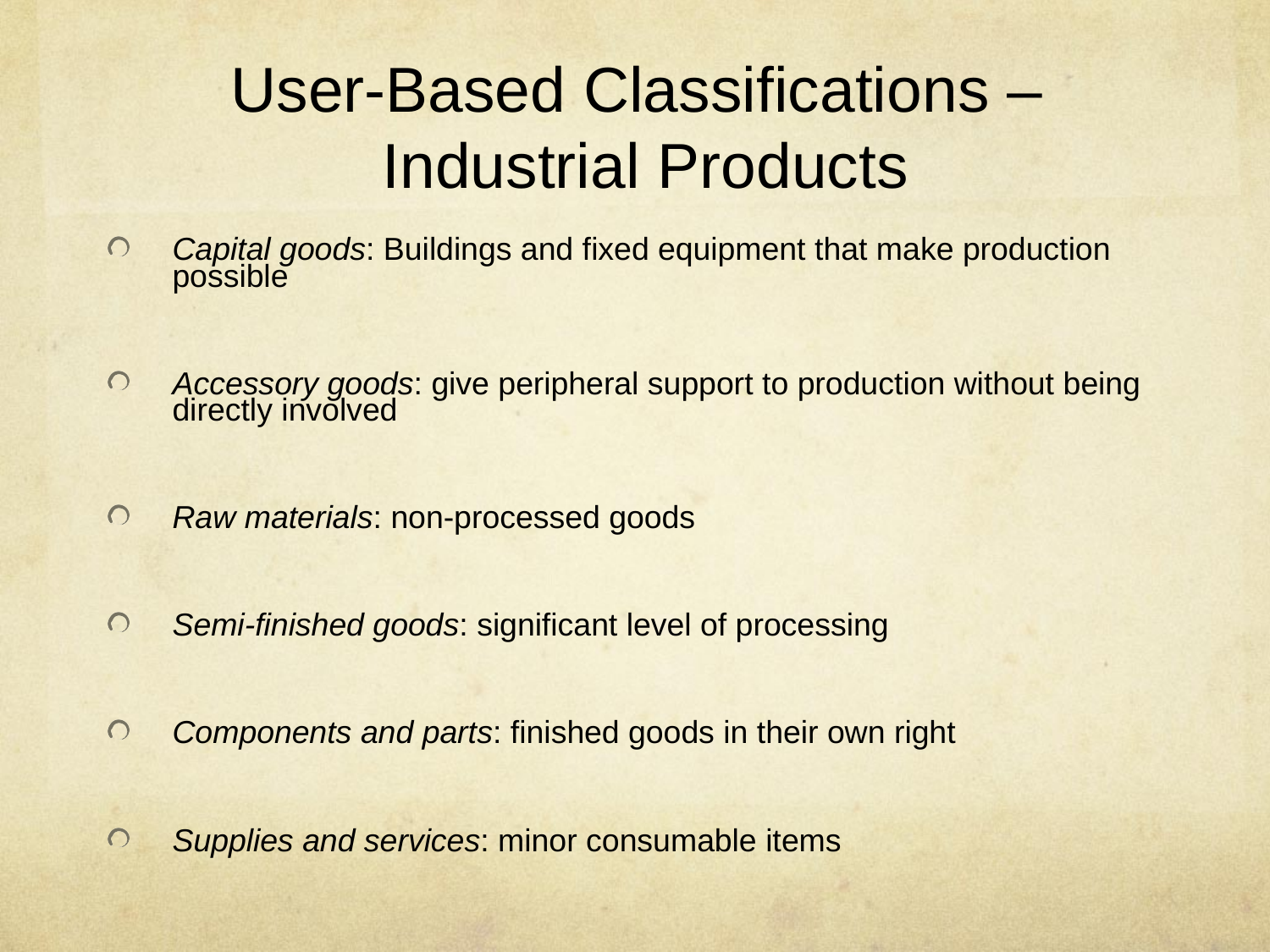

# User-Based Classifications – Industrial Products
Capital goods: Buildings and fixed equipment that make production possible

Accessory goods: give peripheral support to production without being directly involved

Raw materials: non-processed goods

Semi-finished goods: significant level of processing

Components and parts: finished goods in their own right

Supplies and services: minor consumable items